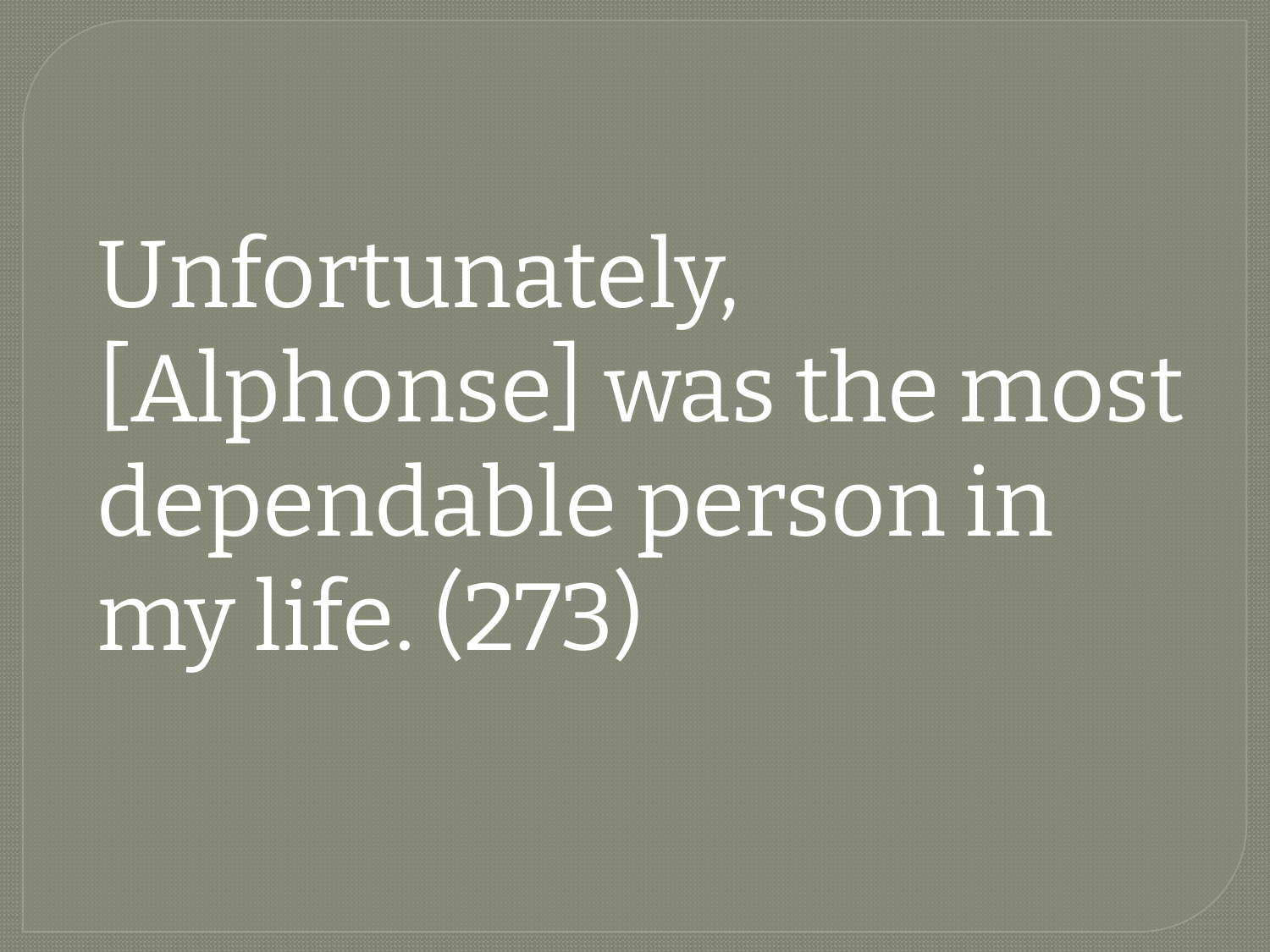

Unfortunately, [Alphonse] was the most dependable person in my life. (273)